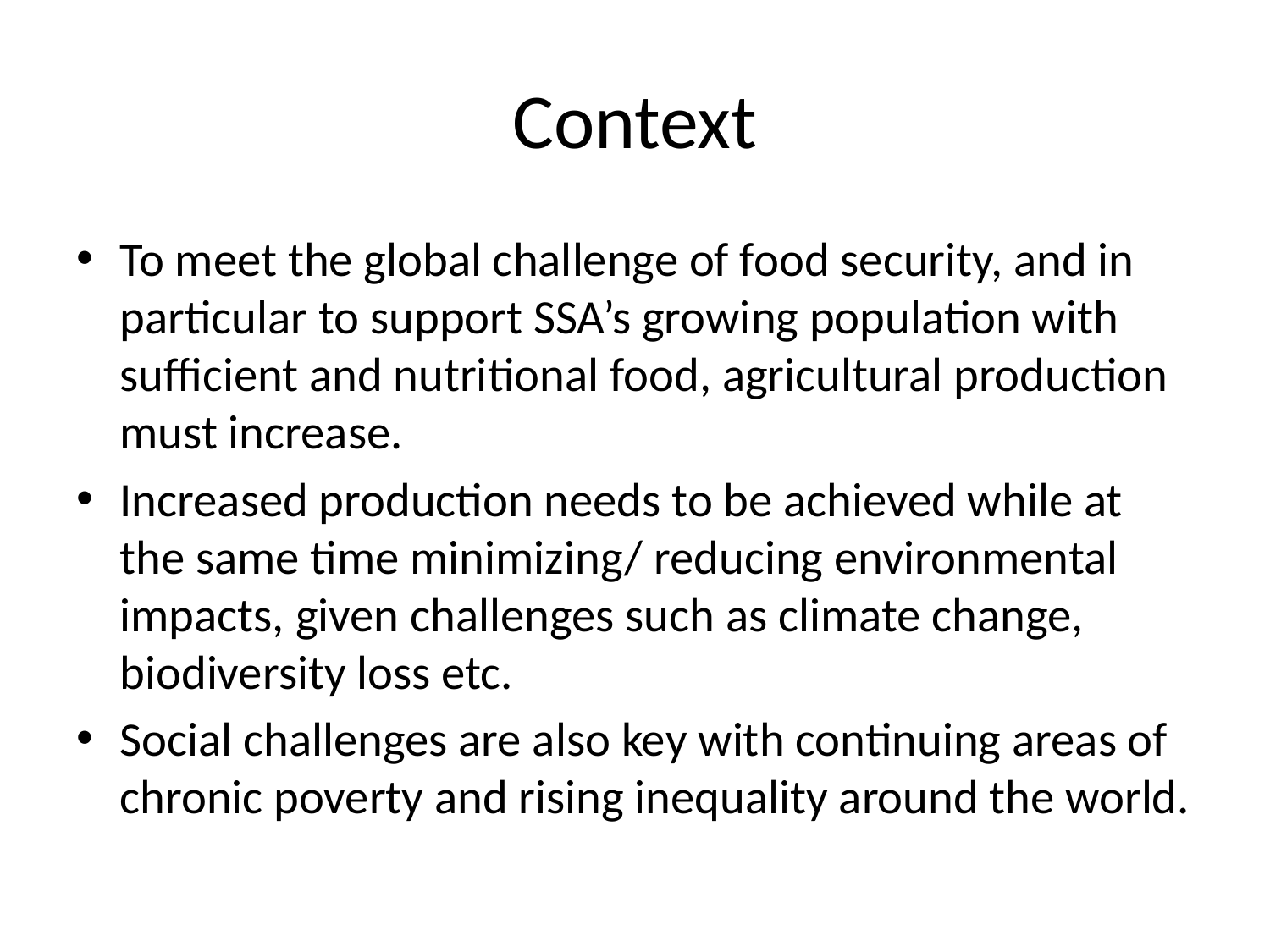

# Context
To meet the global challenge of food security, and in particular to support SSA’s growing population with sufficient and nutritional food, agricultural production must increase.
Increased production needs to be achieved while at the same time minimizing/ reducing environmental impacts, given challenges such as climate change, biodiversity loss etc.
Social challenges are also key with continuing areas of chronic poverty and rising inequality around the world.